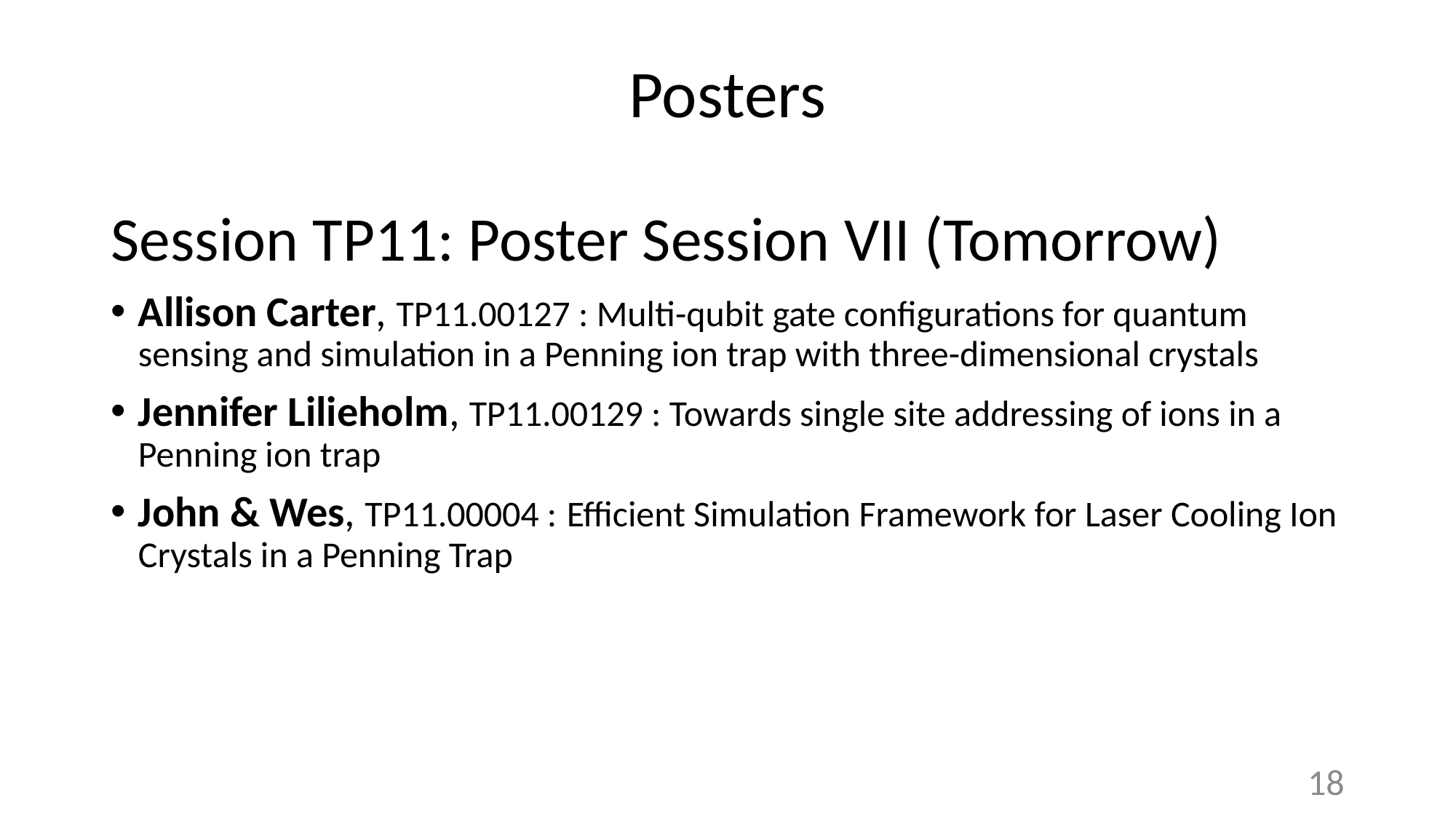

Posters
Session TP11: Poster Session VII (Tomorrow)
Allison Carter, TP11.00127 : Multi-qubit gate configurations for quantum sensing and simulation in a Penning ion trap with three-dimensional crystals
Jennifer Lilieholm, TP11.00129 : Towards single site addressing of ions in a Penning ion trap
John & Wes, TP11.00004 : Efficient Simulation Framework for Laser Cooling Ion Crystals in a Penning Trap

18